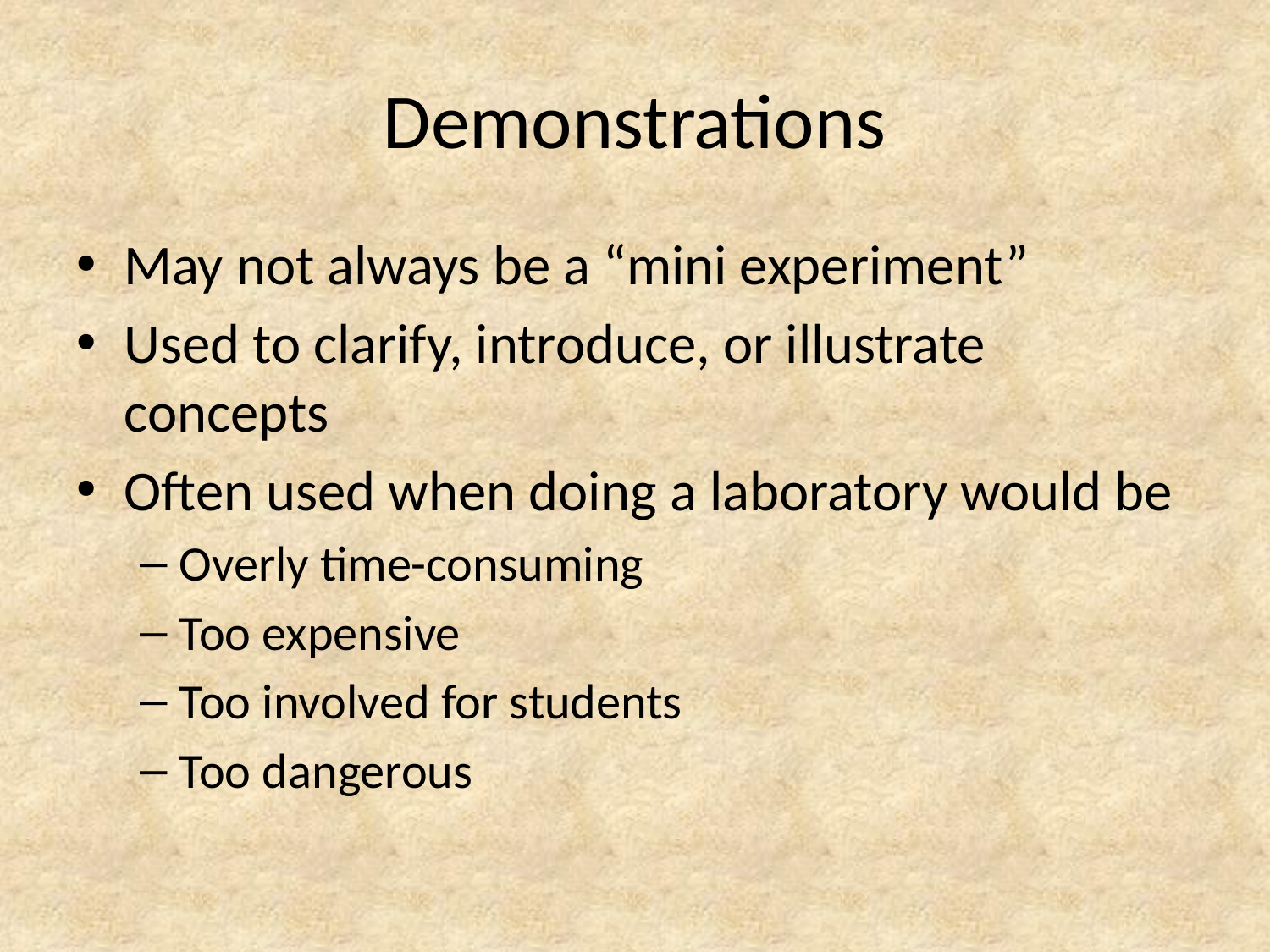

# Demonstrations
May not always be a “mini experiment”
Used to clarify, introduce, or illustrate concepts
Often used when doing a laboratory would be
Overly time-consuming
Too expensive
Too involved for students
Too dangerous